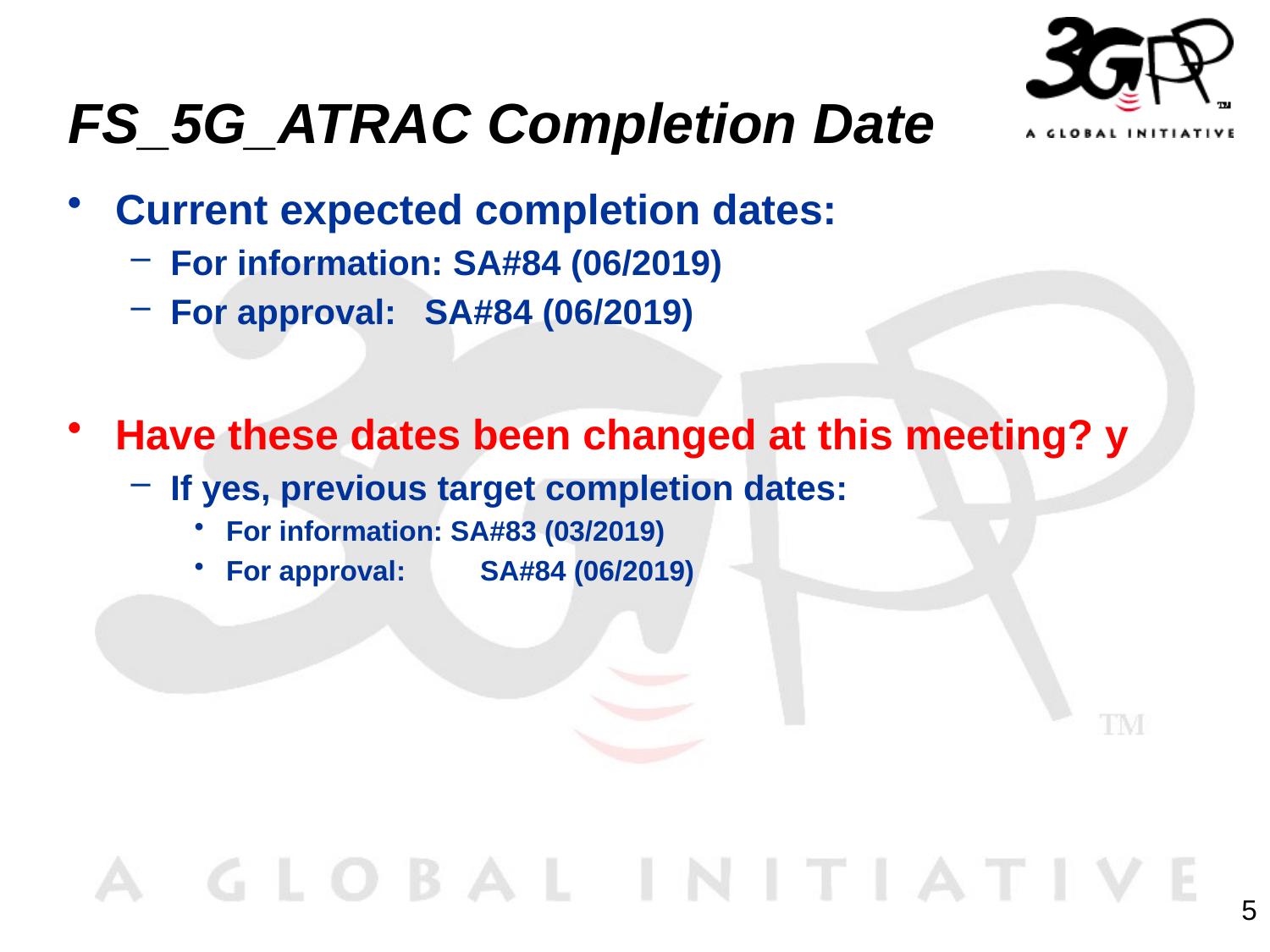

# FS_5G_ATRAC Completion Date
Current expected completion dates:
For information: SA#84 (06/2019)
For approval: 	SA#84 (06/2019)

Have these dates been changed at this meeting? y
If yes, previous target completion dates:
For information: SA#83 (03/2019)
For approval: 	SA#84 (06/2019)
5